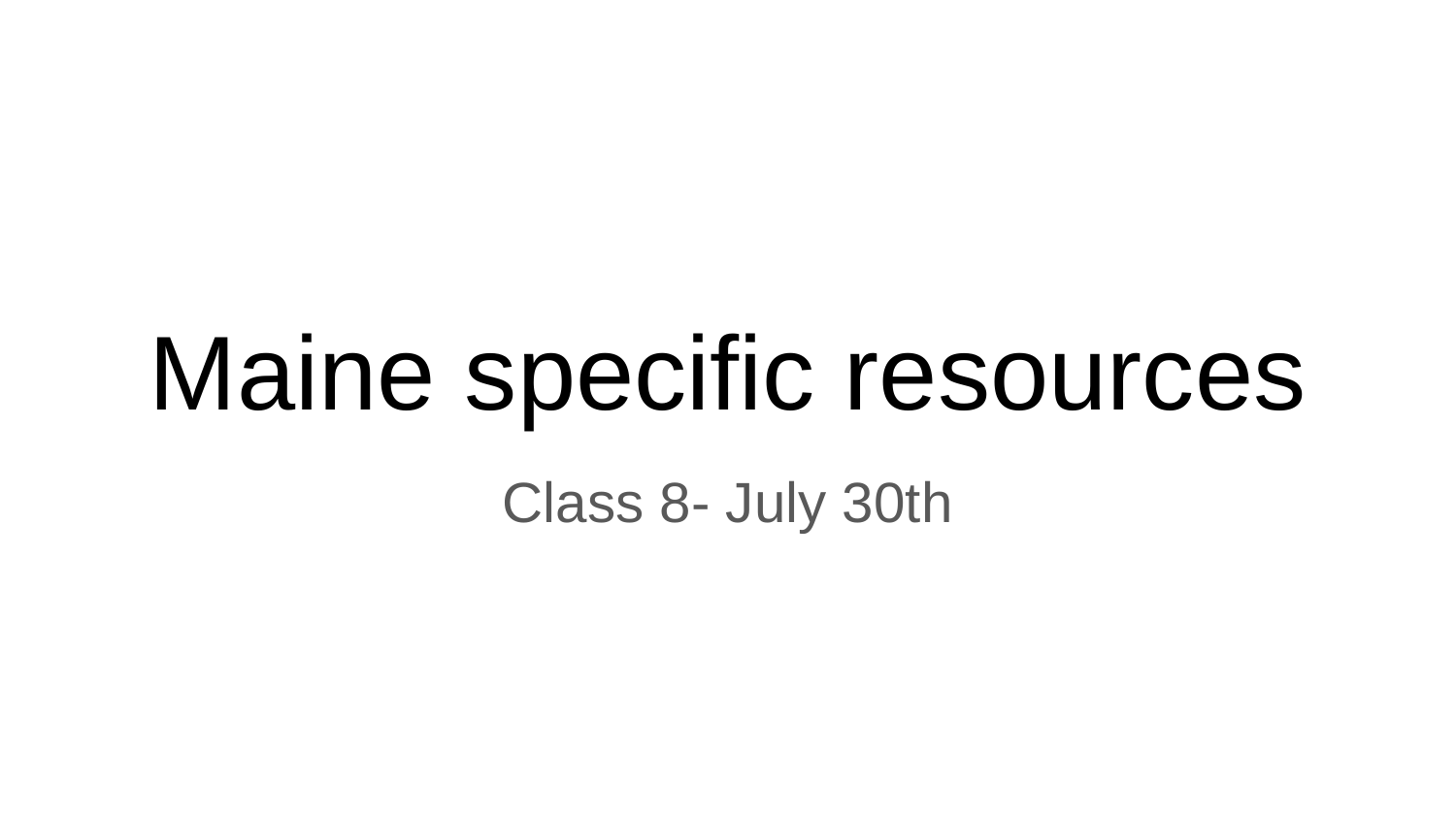

# Maine specific resources
Class 8- July 30th